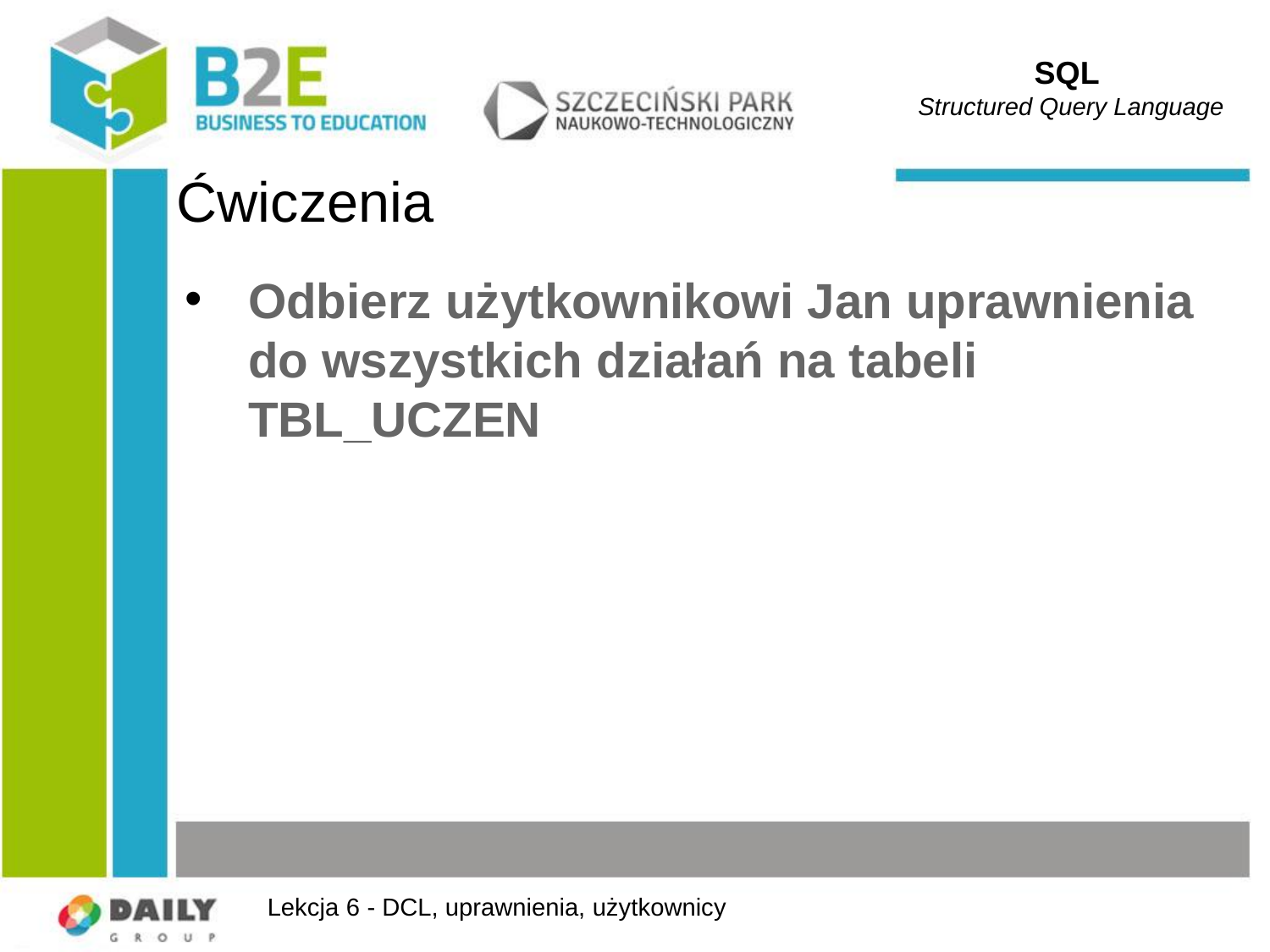

SQL
Structured Query Language
# Ćwiczenia
Odbierz użytkownikowi Jan uprawnienia do wszystkich działań na tabeli TBL_UCZEN
Lekcja 6 - DCL, uprawnienia, użytkownicy